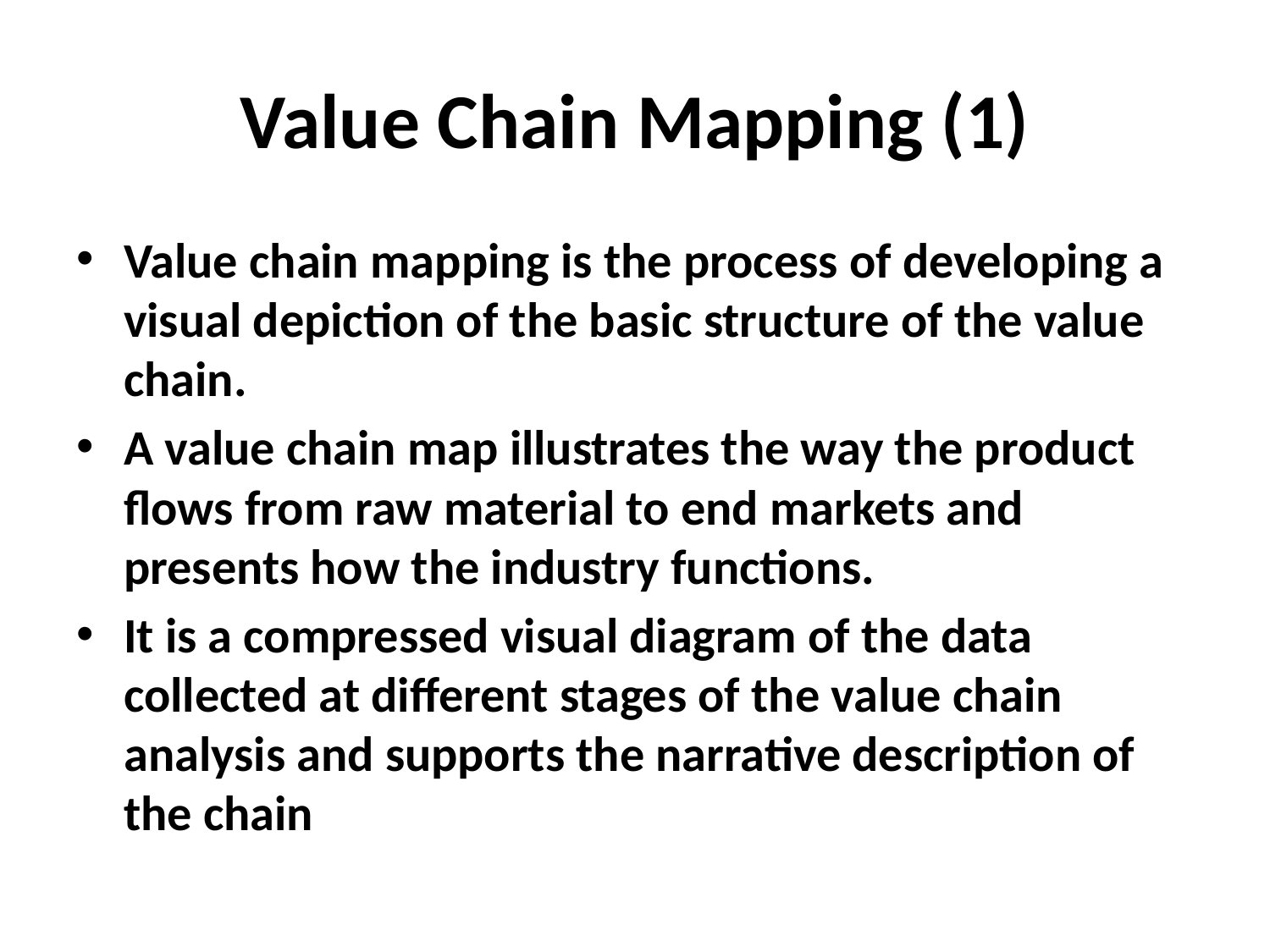

# Value Chain Mapping (1)
Value chain mapping is the process of developing a visual depiction of the basic structure of the value chain.
A value chain map illustrates the way the product flows from raw material to end markets and presents how the industry functions.
It is a compressed visual diagram of the data collected at different stages of the value chain analysis and supports the narrative description of the chain